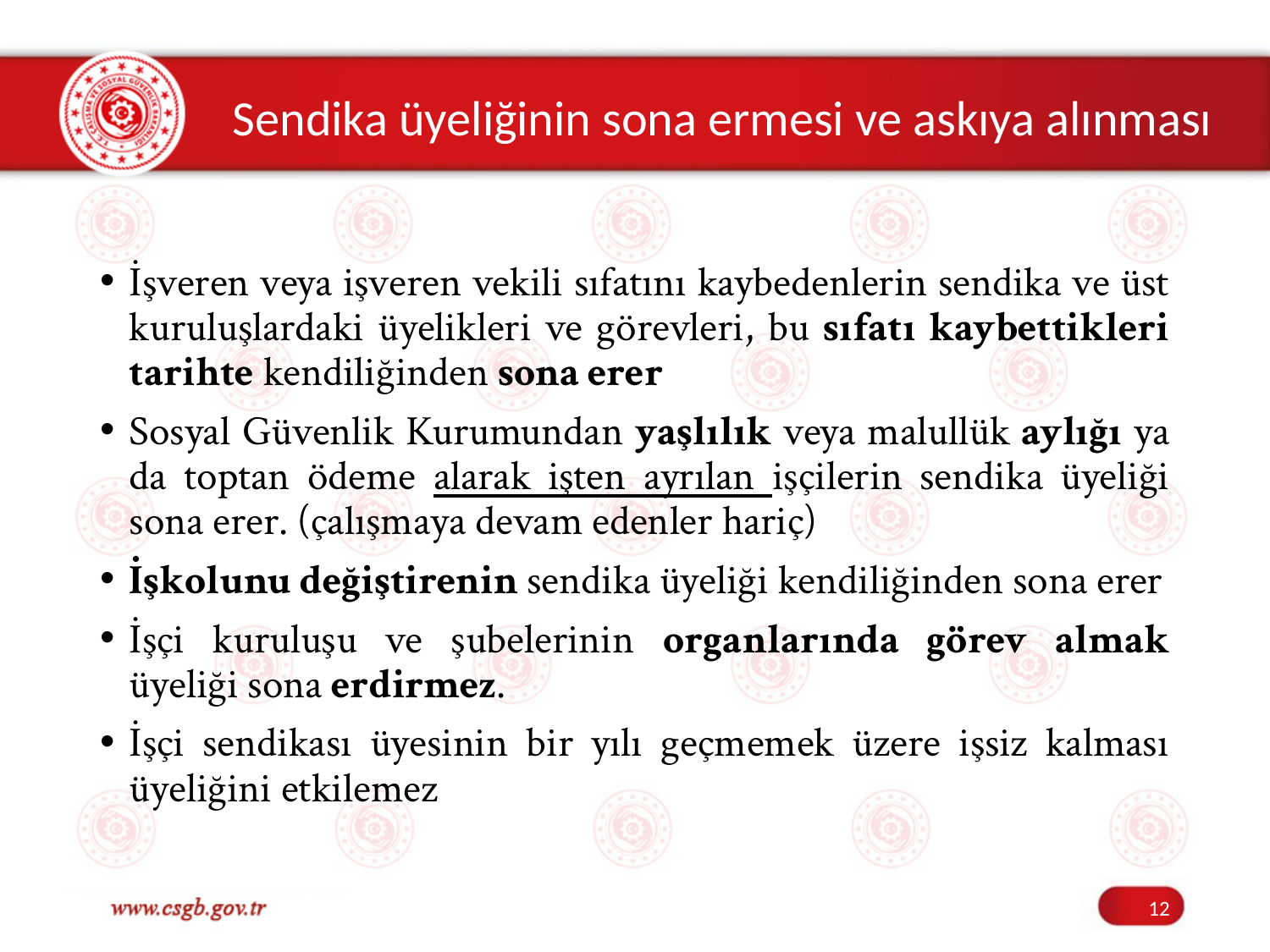

# Sendika üyeliğinin sona ermesi ve askıya alınması
İşveren veya işveren vekili sıfatını kaybedenlerin sendika ve üst kuruluşlardaki üyelikleri ve görevleri, bu sıfatı kaybettikleri tarihte kendiliğinden sona erer
Sosyal Güvenlik Kurumundan yaşlılık veya malullük aylığı ya da toptan ödeme alarak işten ayrılan işçilerin sendika üyeliği sona erer. (çalışmaya devam edenler hariç)
İşkolunu değiştirenin sendika üyeliği kendiliğinden sona erer
İşçi kuruluşu ve şubelerinin organlarında görev almak üyeliği sona erdirmez.
İşçi sendikası üyesinin bir yılı geçmemek üzere işsiz kalması üyeliğini etkilemez

12